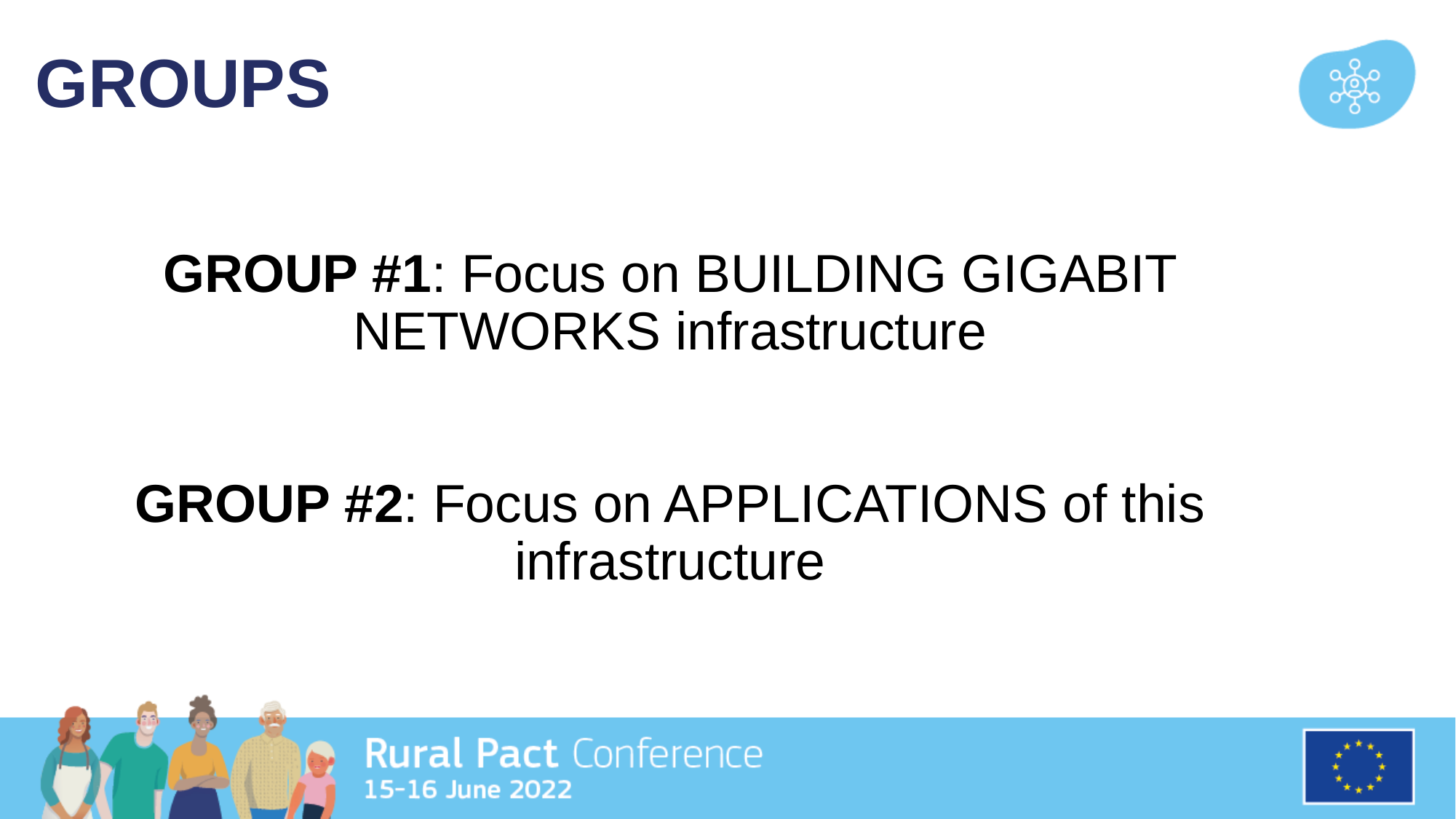

# GROUPS
GROUP #1: Focus on BUILDING GIGABIT NETWORKS infrastructure

GROUP #2: Focus on APPLICATIONS of this infrastructure